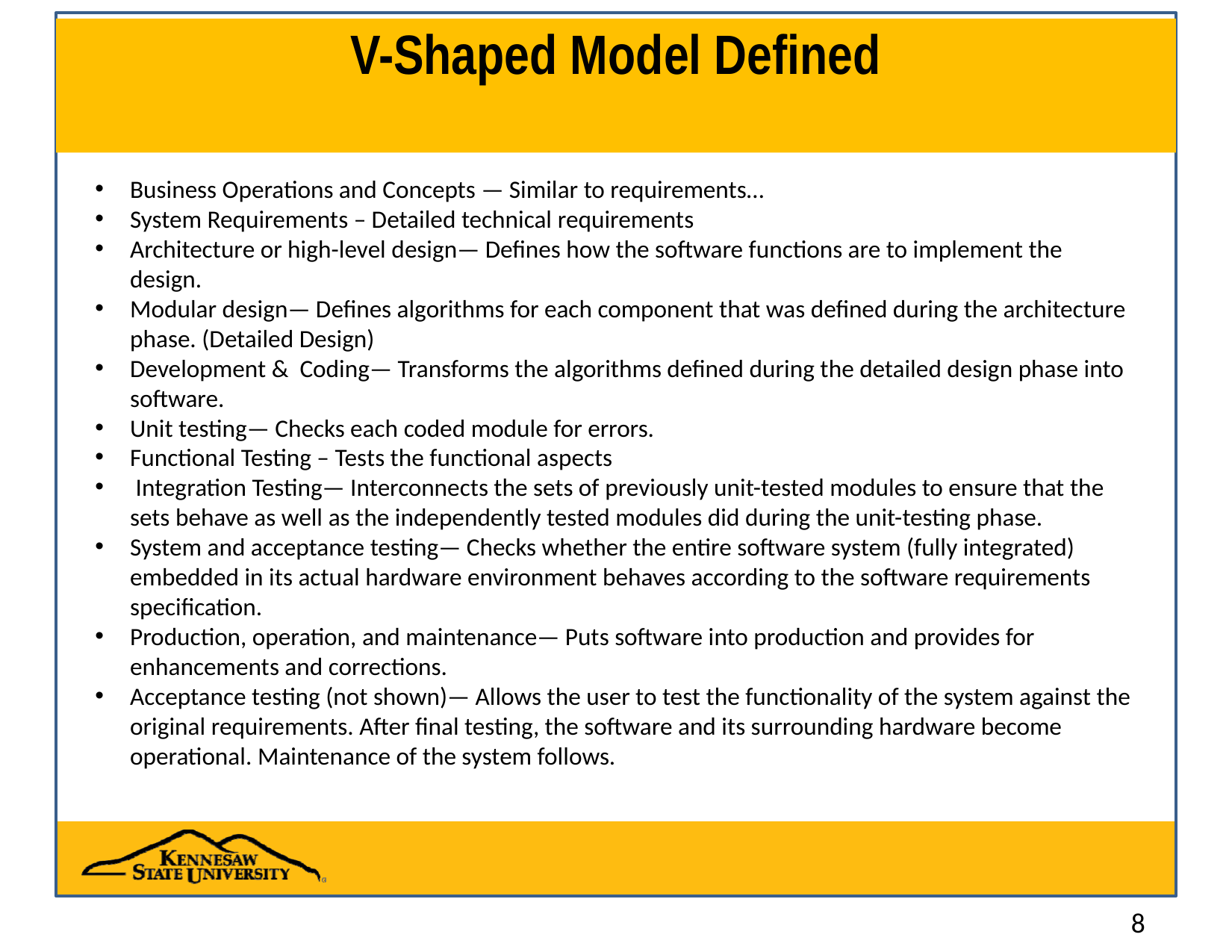

# V-Shaped Model Defined
Business Operations and Concepts — Similar to requirements…
System Requirements – Detailed technical requirements
Architecture or high-level design— Defines how the software functions are to implement the design.
Modular design— Defines algorithms for each component that was defined during the architecture phase. (Detailed Design)
Development &  Coding— Transforms the algorithms defined during the detailed design phase into software.
Unit testing— Checks each coded module for errors.
Functional Testing – Tests the functional aspects
 Integration Testing— Interconnects the sets of previously unit-tested modules to ensure that the sets behave as well as the independently tested modules did during the unit-testing phase.
System and acceptance testing— Checks whether the entire software system (fully integrated) embedded in its actual hardware environment behaves according to the software requirements specification.
Production, operation, and maintenance— Puts software into production and provides for enhancements and corrections.
Acceptance testing (not shown)— Allows the user to test the functionality of the system against the original requirements. After final testing, the software and its surrounding hardware become operational. Maintenance of the system follows.